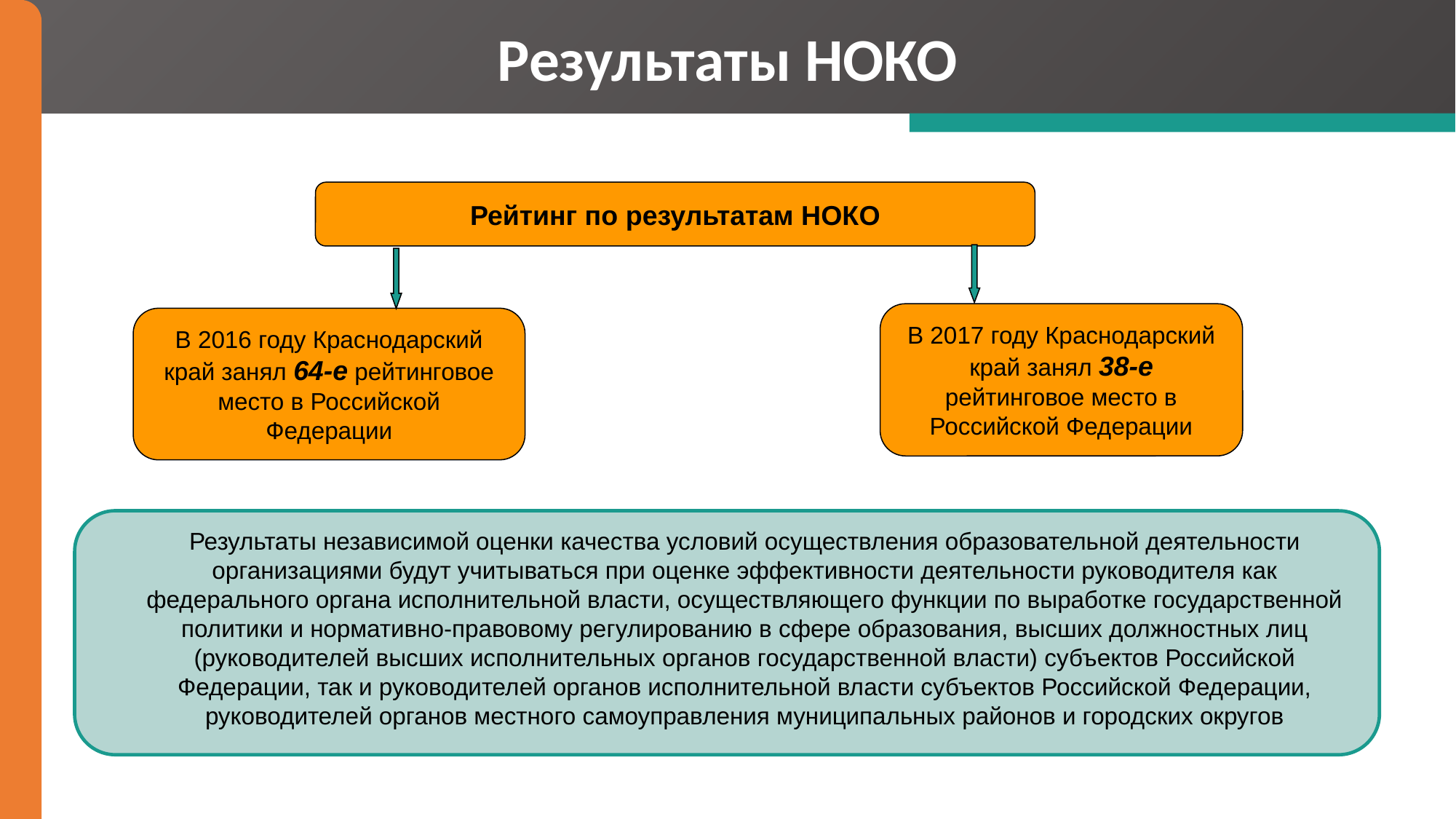

Результаты НОКО

Рейтинг по результатам НОКО

В 2017 году Краснодарский край занял 38-е рейтинговое место в Российской Федерации

В 2016 году Краснодарский край занял 64-е рейтинговое место в Российской Федерации

Результаты независимой оценки качества условий осуществления образовательной деятельности организациями будут учитываться при оценке эффективности деятельности руководителя как федерального органа исполнительной власти, осуществляющего функции по выработке государственной политики и нормативно-правовому регулированию в сфере образования, высших должностных лиц (руководителей высших исполнительных органов государственной власти) субъектов Российской Федерации, так и руководителей органов исполнительной власти субъектов Российской Федерации, руководителей органов местного самоуправления муниципальных районов и городских округов